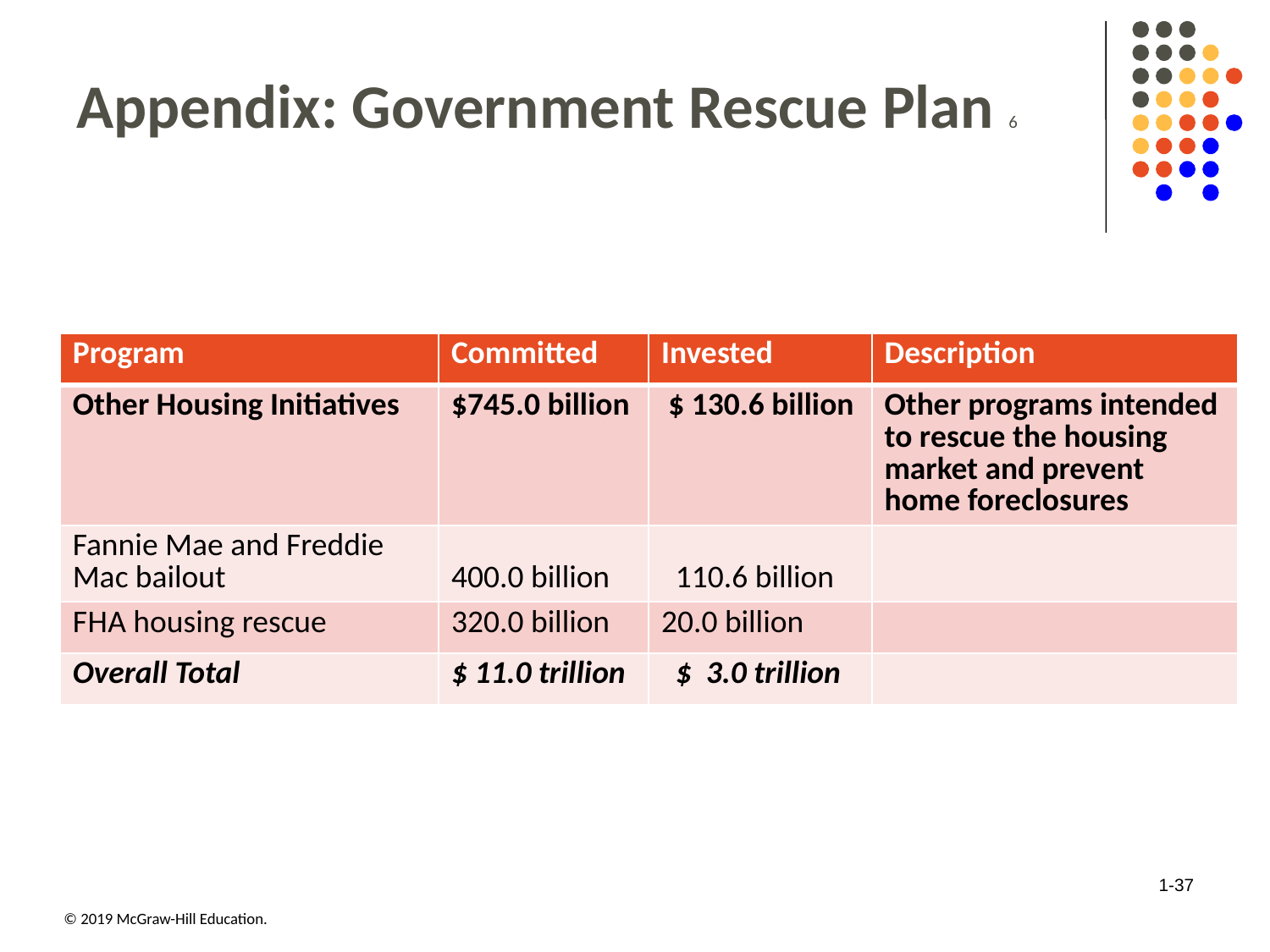

# Appendix: Government Rescue Plan 6
| Program | Committed | Invested | Description |
| --- | --- | --- | --- |
| Other Housing Initiatives | $745.0 billion | $ 130.6 billion | Other programs intended to rescue the housing market and prevent home foreclosures |
| Fannie Mae and Freddie Mac bailout | 400.0 billion | 110.6 billion |  |
| F H A housing rescue | 320.0 billion | 20.0 billion |  |
| Overall Total | $ 11.0 trillion | $  3.0 trillion |  |
1-37